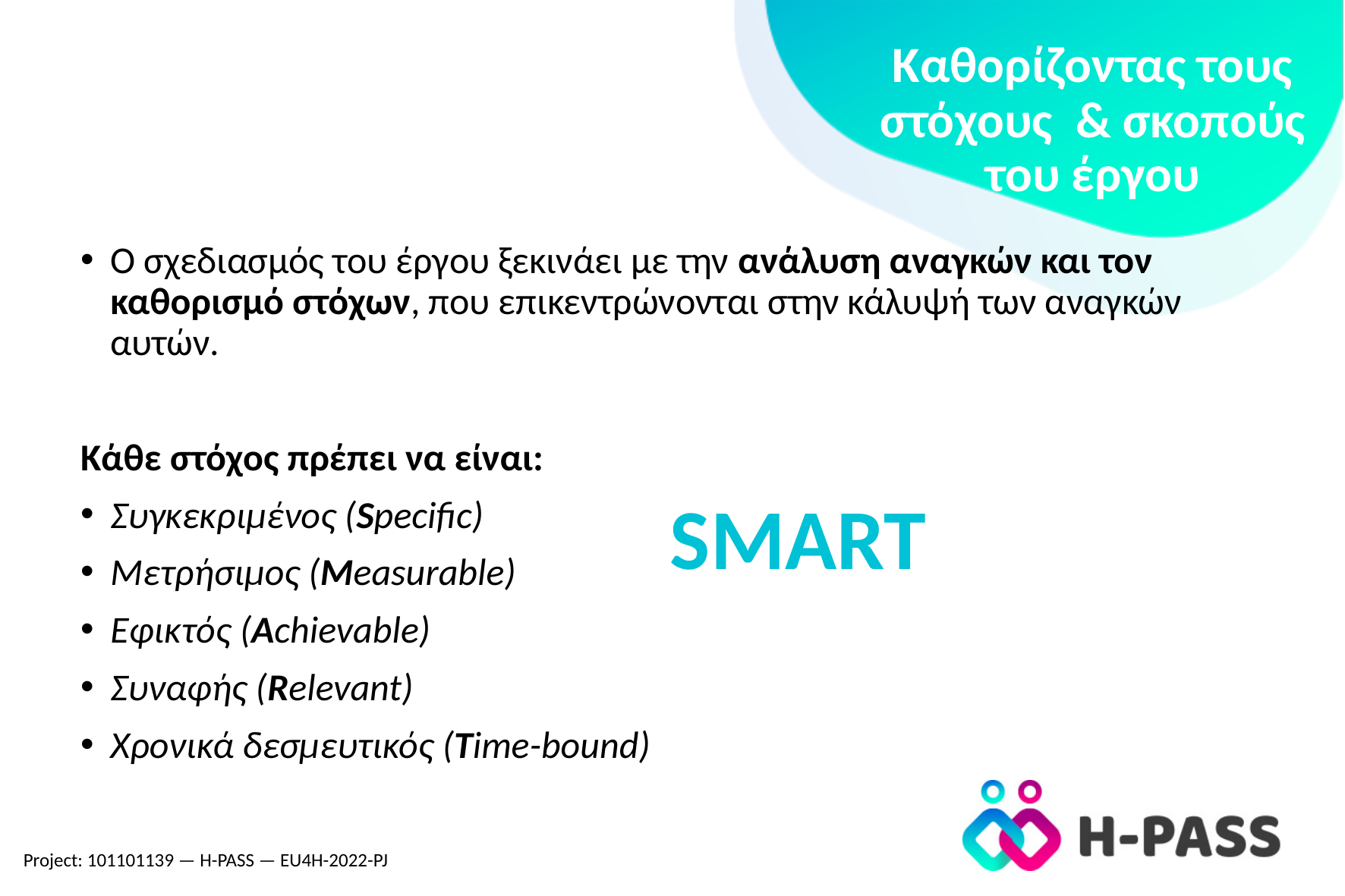

# Καθορίζοντας τους στόχους  & σκοπούς του έργου
Ο σχεδιασμός του έργου ξεκινάει με την ανάλυση αναγκών και τον καθορισμό στόχων, που επικεντρώνονται στην κάλυψή των αναγκών αυτών.

Κάθε στόχος πρέπει να είναι:
Συγκεκριμένος (Specific)
Μετρήσιμος (Measurable)
Εφικτός (Achievable)
Συναφής (Relevant)
Χρονικά δεσμευτικός (Time-bound)

SMART
Project: 101101139 — H-PASS — EU4H-2022-PJ